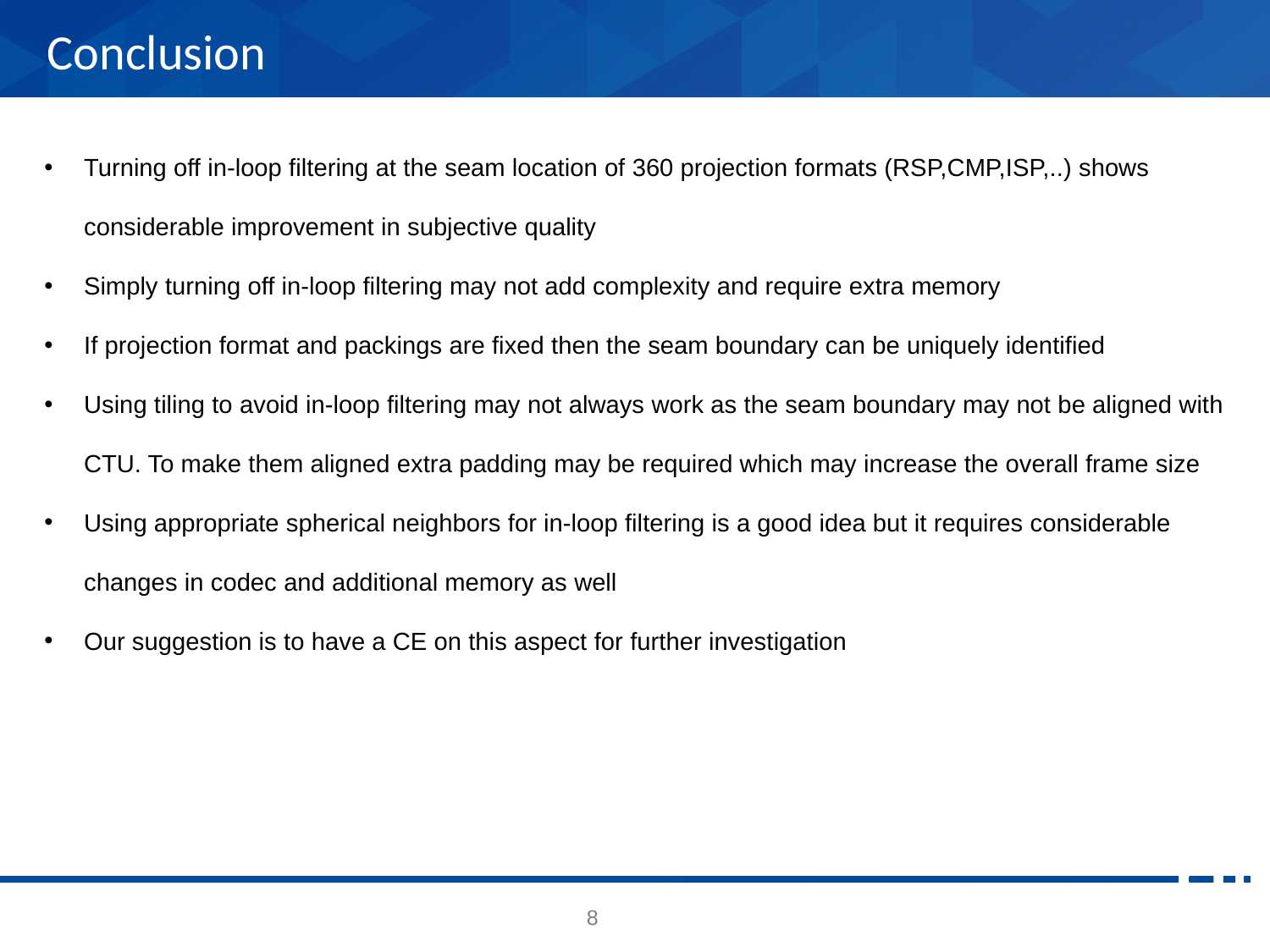

# Conclusion
Turning off in-loop filtering at the seam location of 360 projection formats (RSP,CMP,ISP,..) shows considerable improvement in subjective quality
Simply turning off in-loop filtering may not add complexity and require extra memory
If projection format and packings are fixed then the seam boundary can be uniquely identified
Using tiling to avoid in-loop filtering may not always work as the seam boundary may not be aligned with CTU. To make them aligned extra padding may be required which may increase the overall frame size
Using appropriate spherical neighbors for in-loop filtering is a good idea but it requires considerable changes in codec and additional memory as well
Our suggestion is to have a CE on this aspect for further investigation